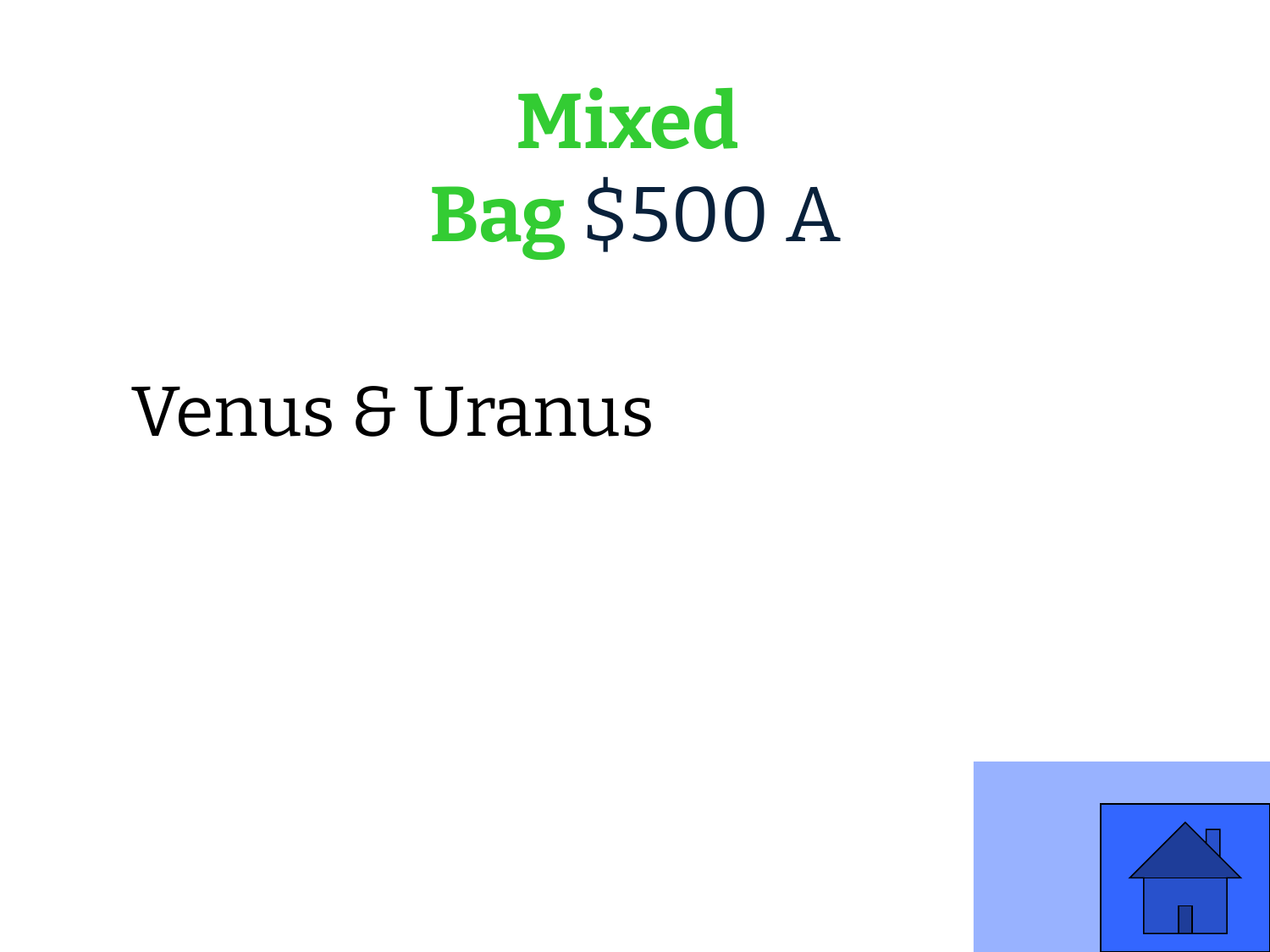

# Mixed Bag $500 A
Venus & Uranus